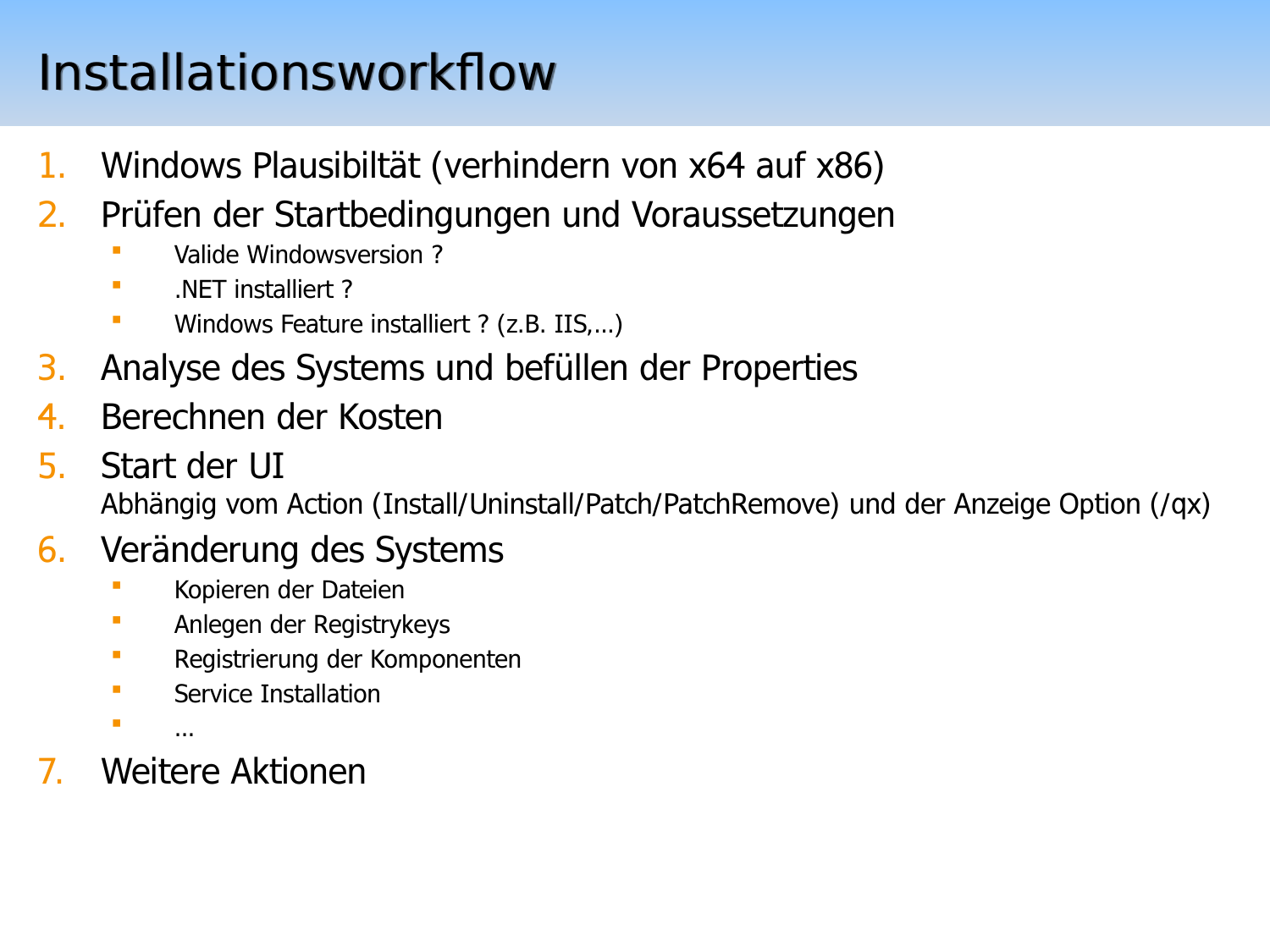

# Installationsworkflow
Windows Plausibiltät (verhindern von x64 auf x86)
Prüfen der Startbedingungen und Voraussetzungen
Valide Windowsversion ?
.NET installiert ?
Windows Feature installiert ? (z.B. IIS,…)
Analyse des Systems und befüllen der Properties
Berechnen der Kosten
Start der UI
Abhängig vom Action (Install/Uninstall/Patch/PatchRemove) und der Anzeige Option (/qx)
Veränderung des Systems
Kopieren der Dateien
Anlegen der Registrykeys
Registrierung der Komponenten
Service Installation
…
Weitere Aktionen